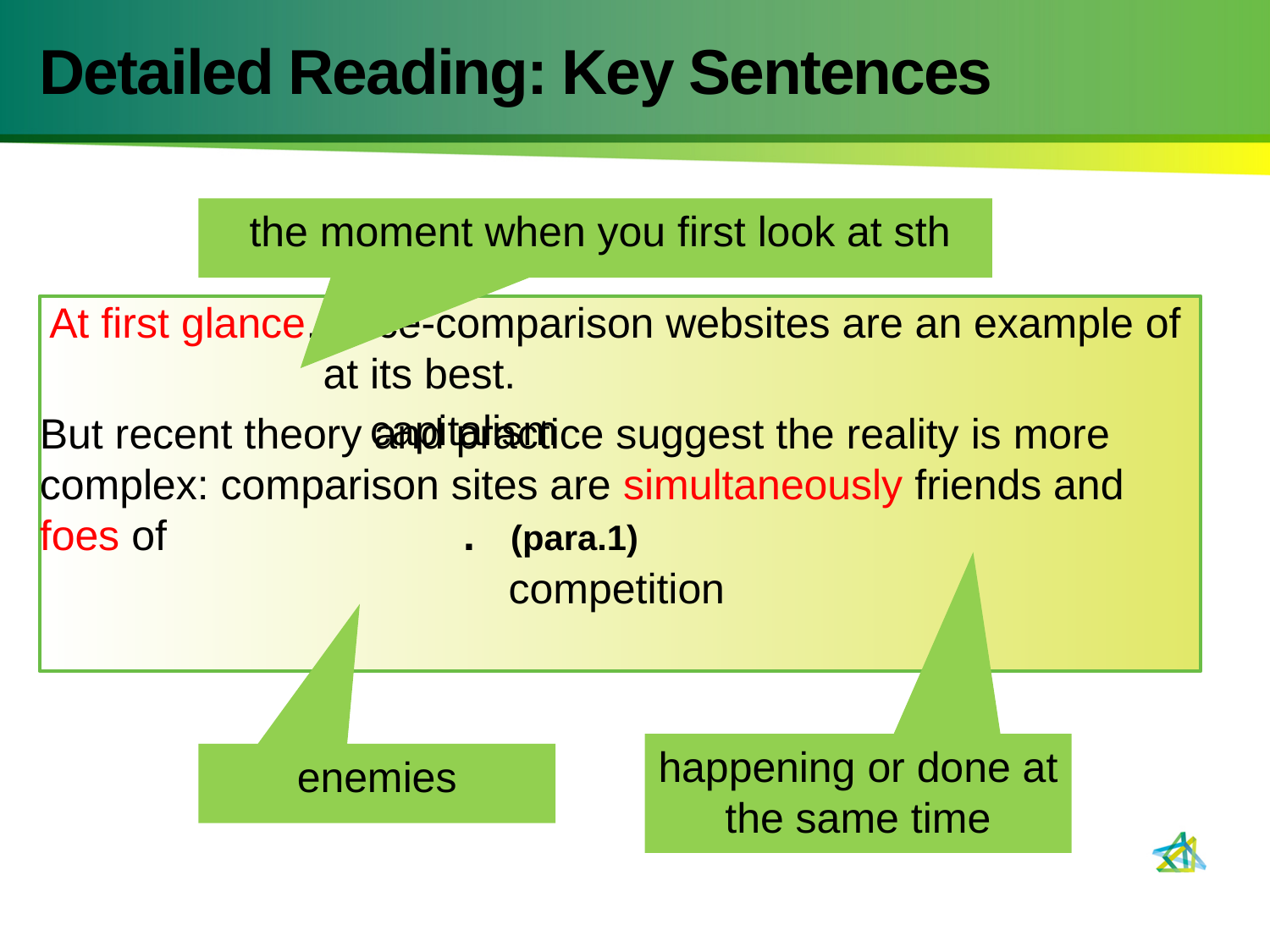

# Detailed Reading: Key Sentences
 the moment when you first look at sth
 At first glance, price-comparison websites are an example of                          at its best.
But recent theory and practice suggest the reality is more complex: comparison sites are simultaneously friends and foes of                         .   (para.1)
capitalism
competition
happening or done at the same time
enemies